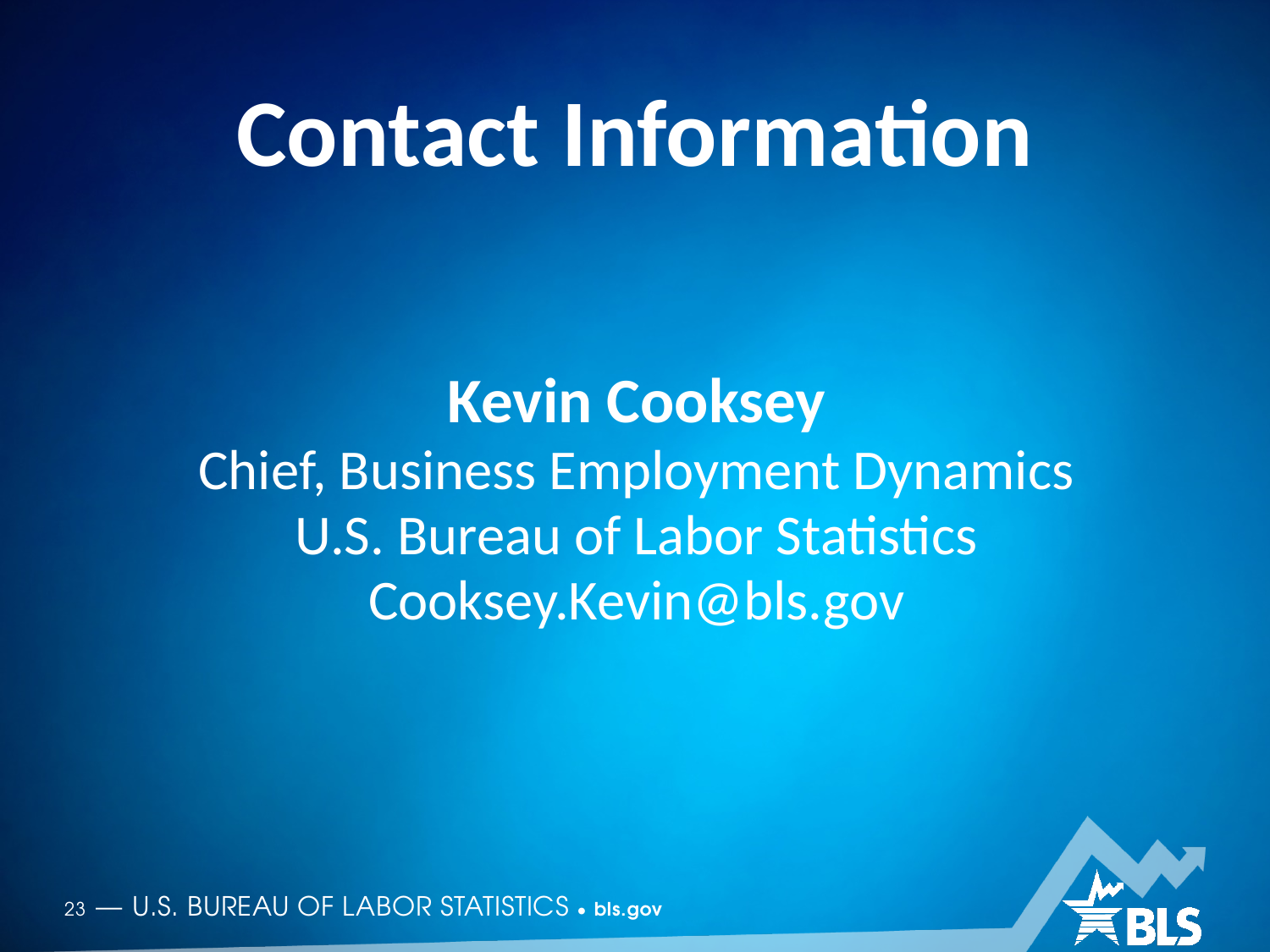

Kevin Cooksey
Chief, Business Employment Dynamics
U.S. Bureau of Labor Statistics
Cooksey.Kevin@bls.gov